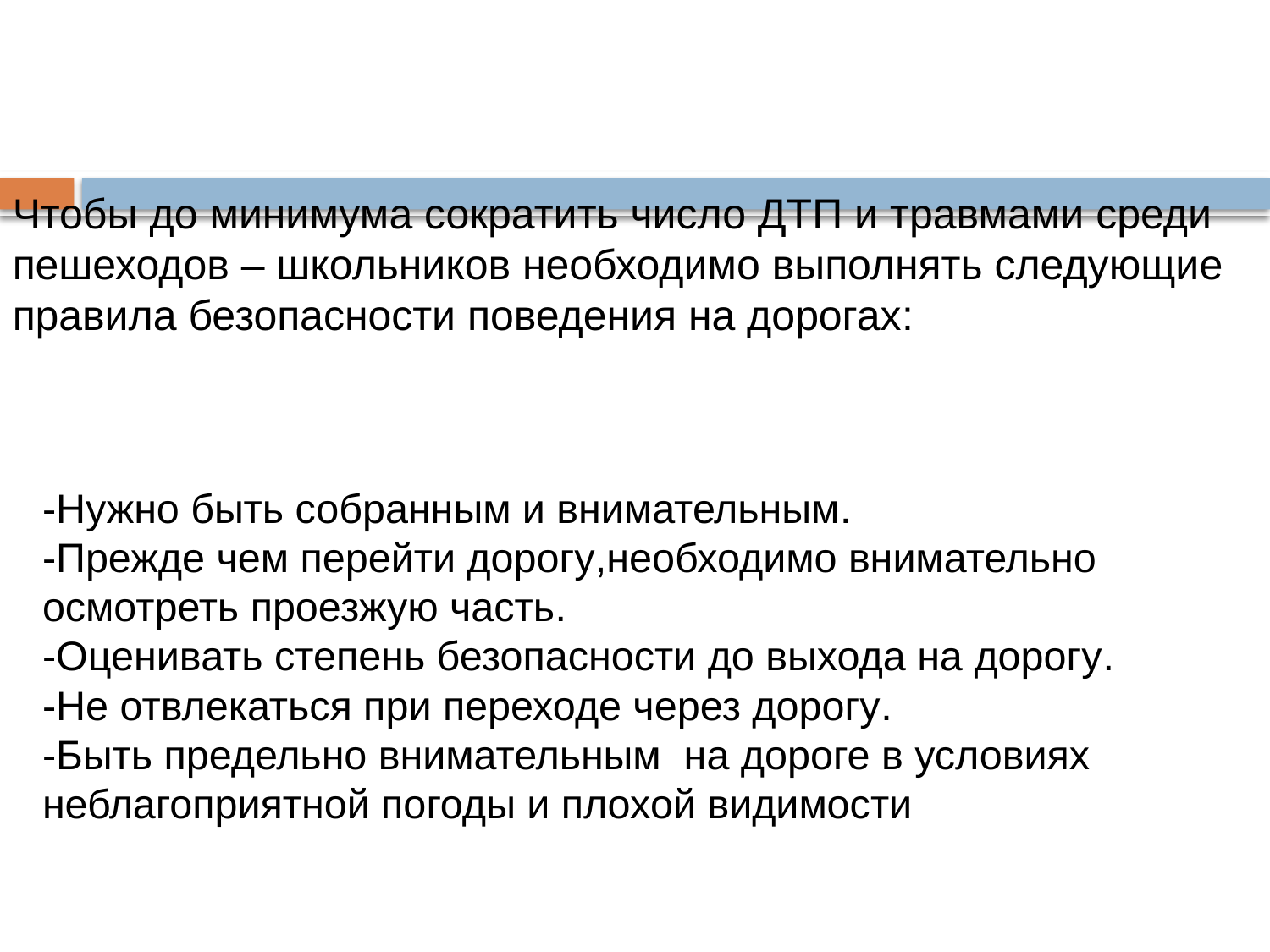

# Чтобы до минимума сократить число ДТП и травмами среди пешеходов – школьников необходимо выполнять следующие правила безопасности поведения на дорогах:
-Нужно быть собранным и внимательным.
-Прежде чем перейти дорогу,необходимо внимательно осмотреть проезжую часть.
-Оценивать степень безопасности до выхода на дорогу.
-Не отвлекаться при переходе через дорогу.
-Быть предельно внимательным  на дороге в условиях неблагоприятной погоды и плохой видимости